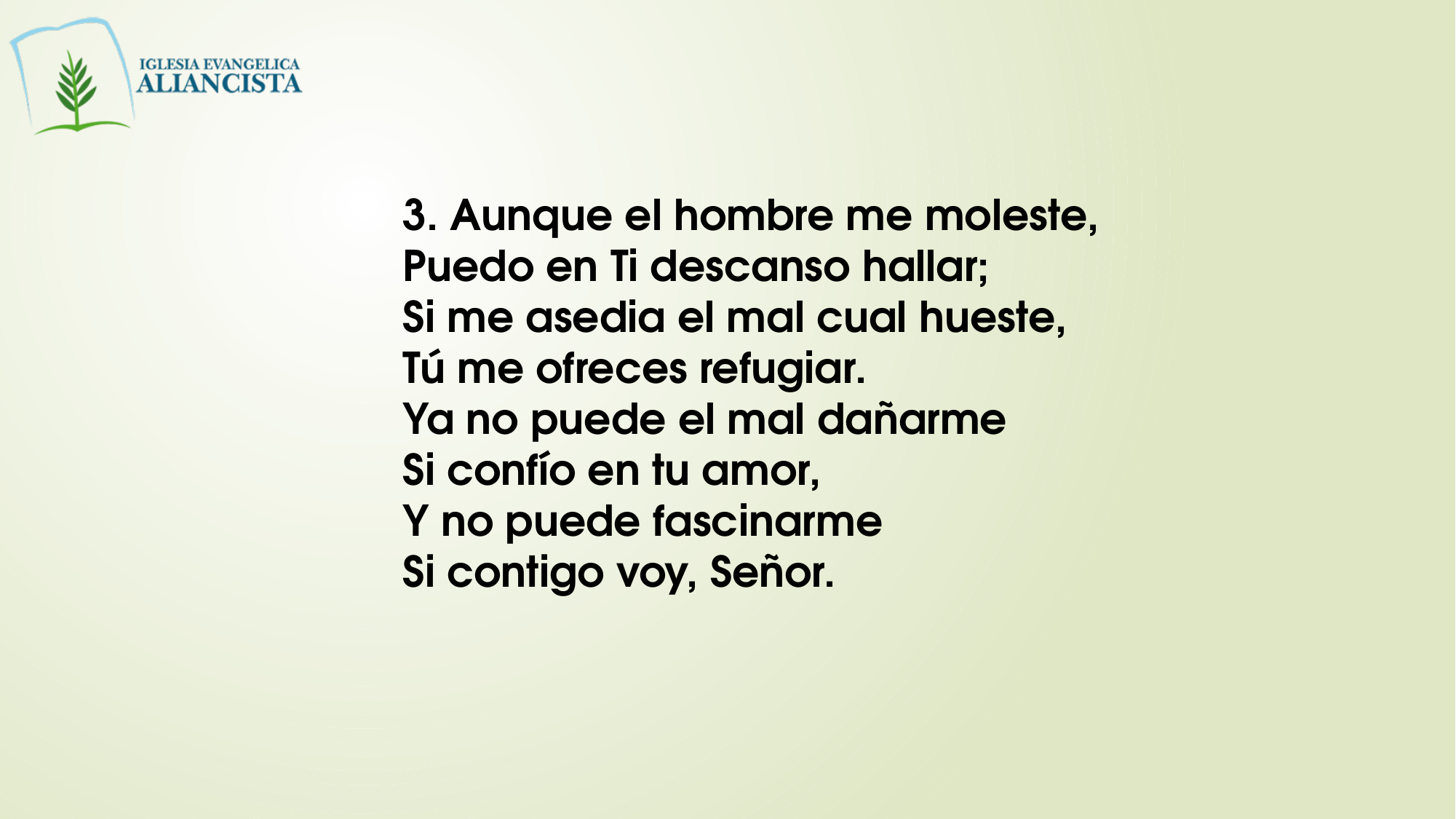

3. Aunque el hombre me moleste,
Puedo en Ti descanso hallar;
Si me asedia el mal cual hueste,
Tú me ofreces refugiar.
Ya no puede el mal dañarme
Si confío en tu amor,
Y no puede fascinarme
Si contigo voy, Señor.